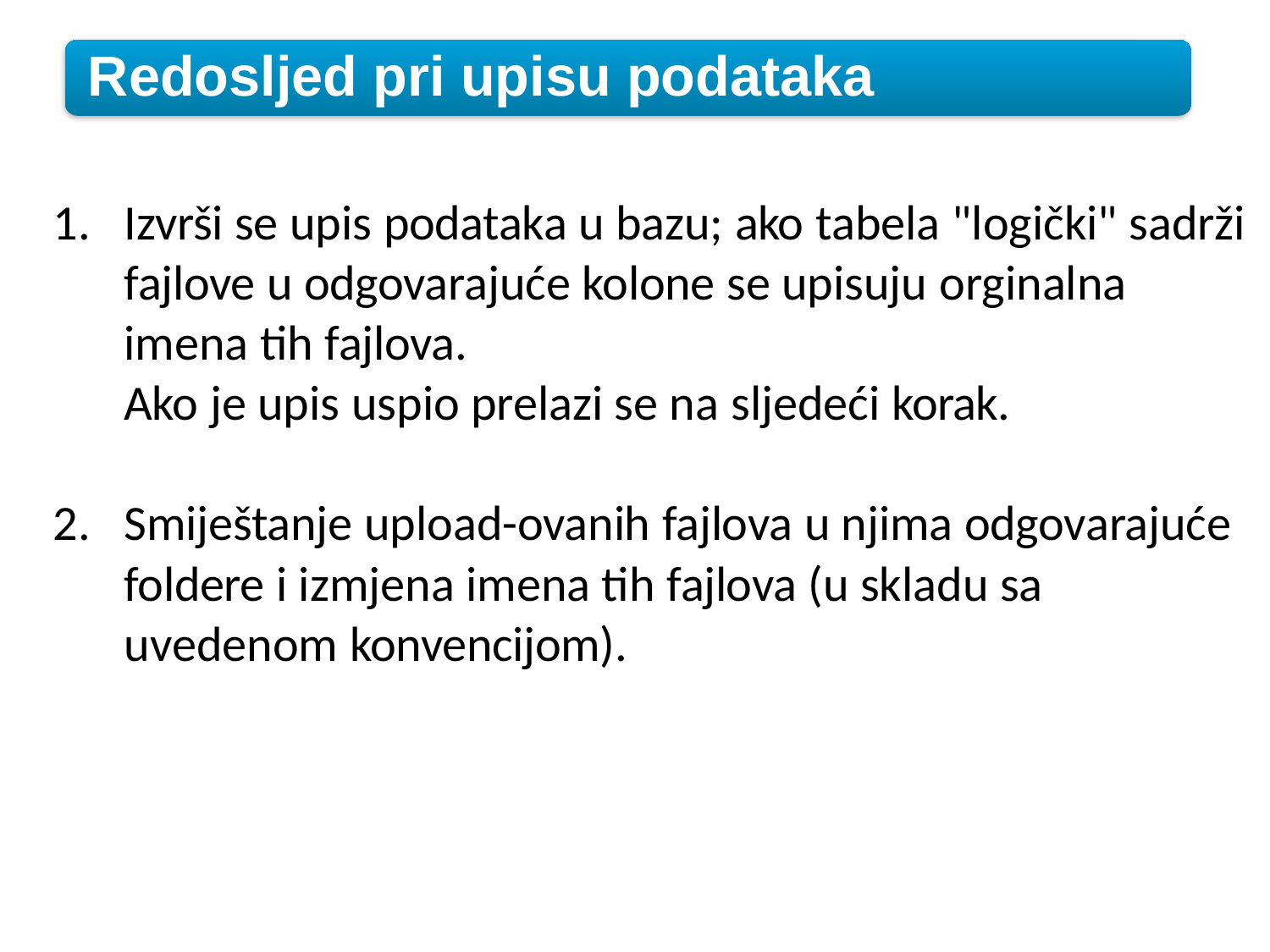

Redosljed pri upisu podataka
Izvrši se upis podataka u bazu; ako tabela "logički" sadrži fajlove u odgovarajuće kolone se upisuju orginalna imena tih fajlova.
Ako je upis uspio prelazi se na sljedeći korak.

Smiještanje upload-ovanih fajlova u njima odgovarajuće foldere i izmjena imena tih fajlova (u skladu sa uvedenom konvencijom).